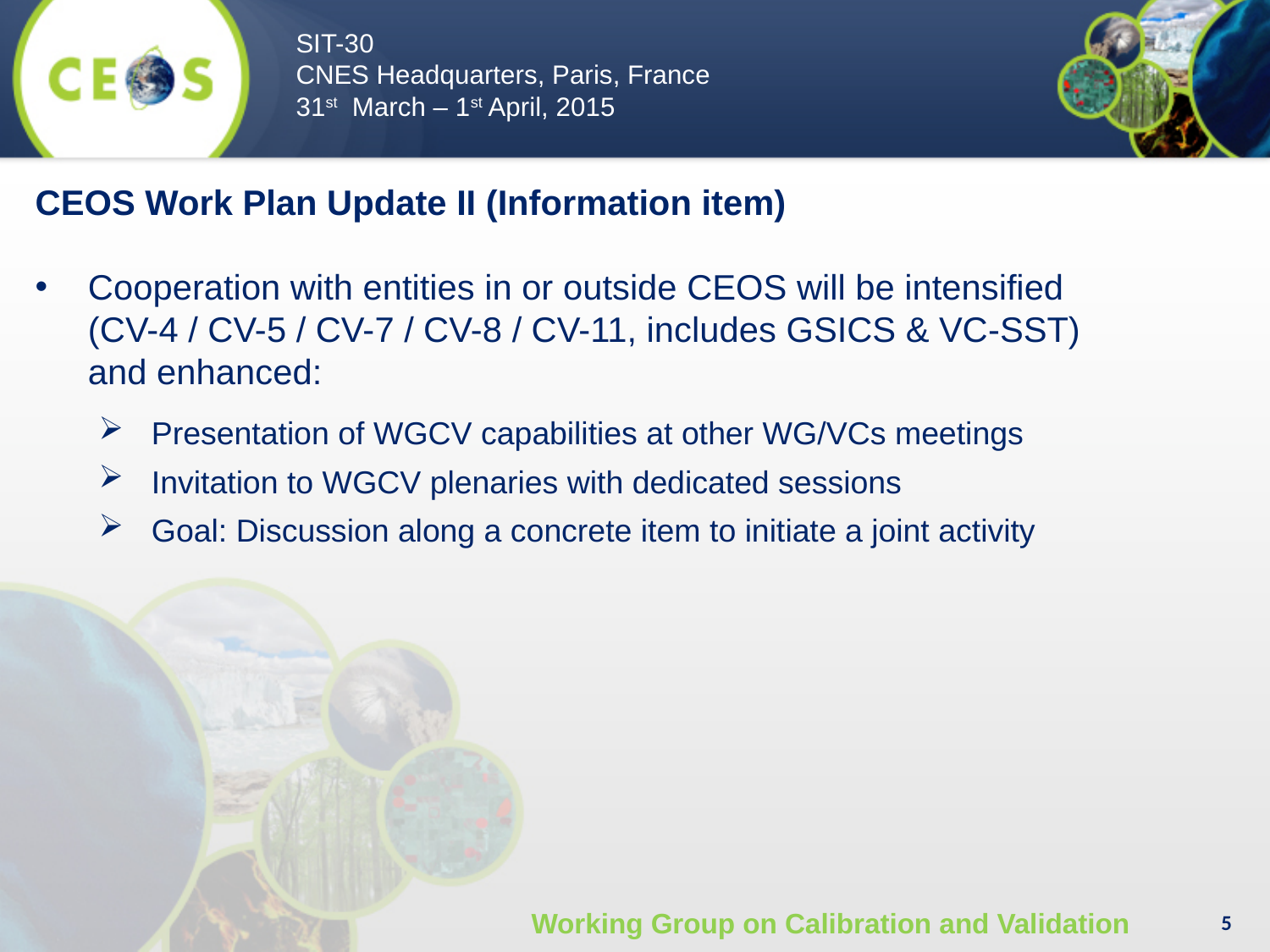

SIT-30
CNES Headquarters, Paris, France
31st  March – 1st April, 2015
CEOS Work Plan Update II (Information item)

Cooperation with entities in or outside CEOS will be intensified
(CV-4 / CV-5 / CV-7 / CV-8 / CV-11, includes GSICS & VC-SST)
and enhanced:
Presentation of WGCV capabilities at other WG/VCs meetings
Invitation to WGCV plenaries with dedicated sessions
Goal: Discussion along a concrete item to initiate a joint activity
5